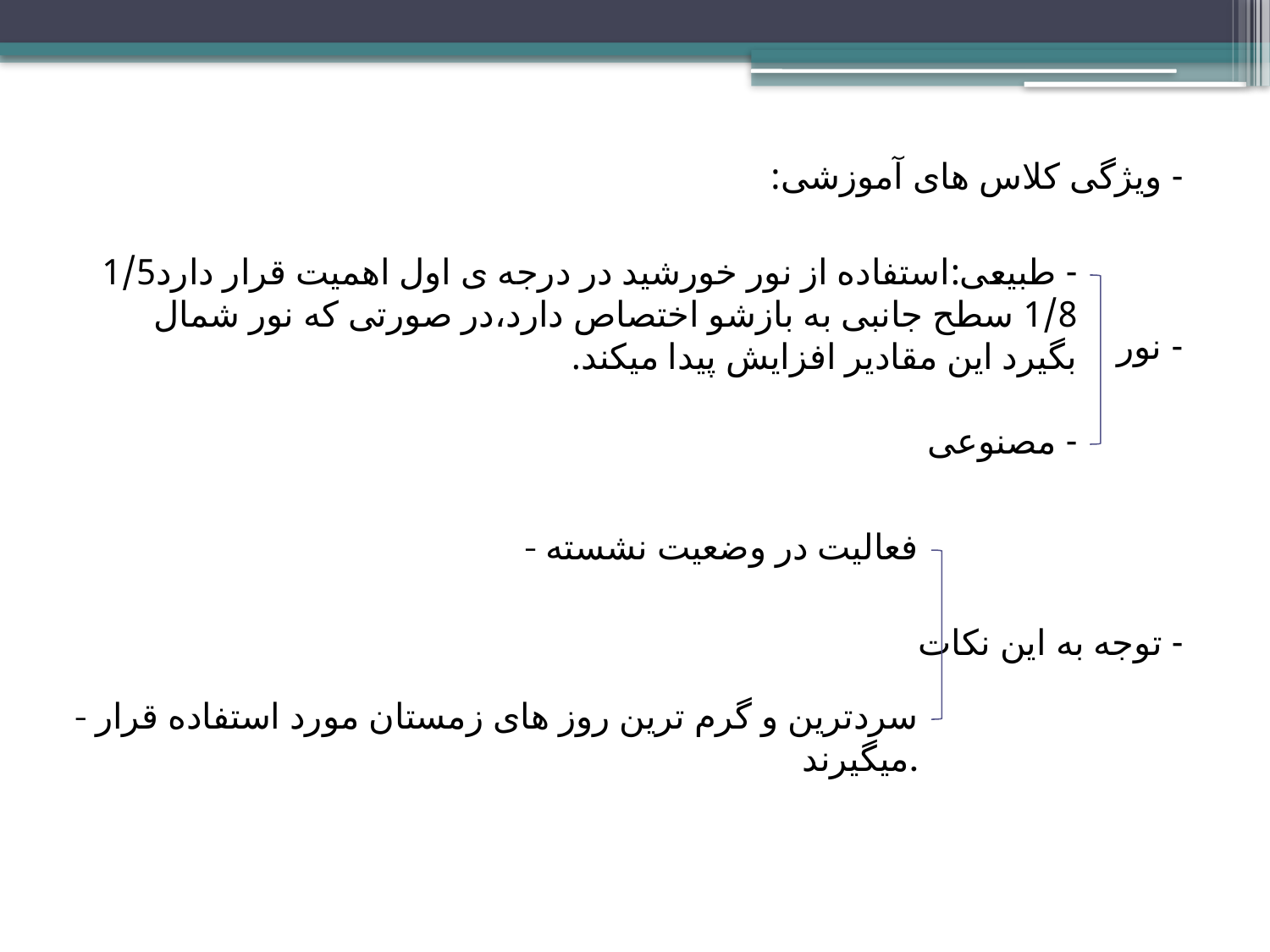

- ویژگی کلاس های آموزشی:

- نور

- طبیعی:استفاده از نور خورشید در درجه ی اول اهمیت قرار دارد1/5  1/8 سطح جانبی به بازشو اختصاص دارد،در صورتی که نور شمال بگیرد این مقادیر افزایش پیدا میکند.

- مصنوعی

- فعالیت در وضعیت نشسته

- سردترین و گرم ترین روز های زمستان مورد استفاده قرار میگیرند.

- توجه به این نکات